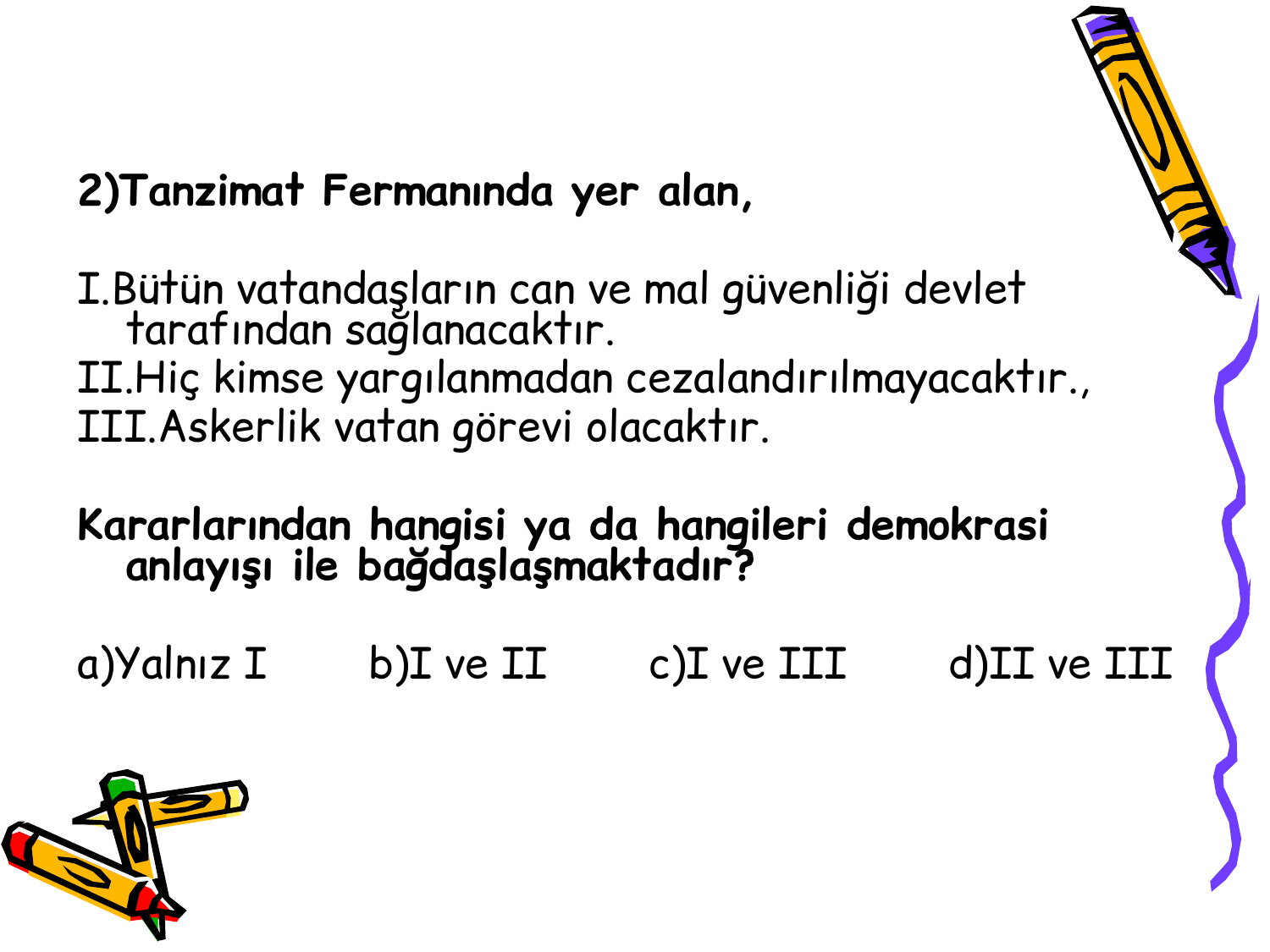

2)Tanzimat Fermanında yer alan,

I.Bütün vatandaşların can ve mal güvenliği devlet tarafından sağlanacaktır.
II.Hiç kimse yargılanmadan cezalandırılmayacaktır.,
III.Askerlik vatan görevi olacaktır.

Kararlarından hangisi ya da hangileri demokrasi anlayışı ile bağdaşlaşmaktadır?

a)Yalnız I        b)I ve II        c)I ve III        d)II ve III